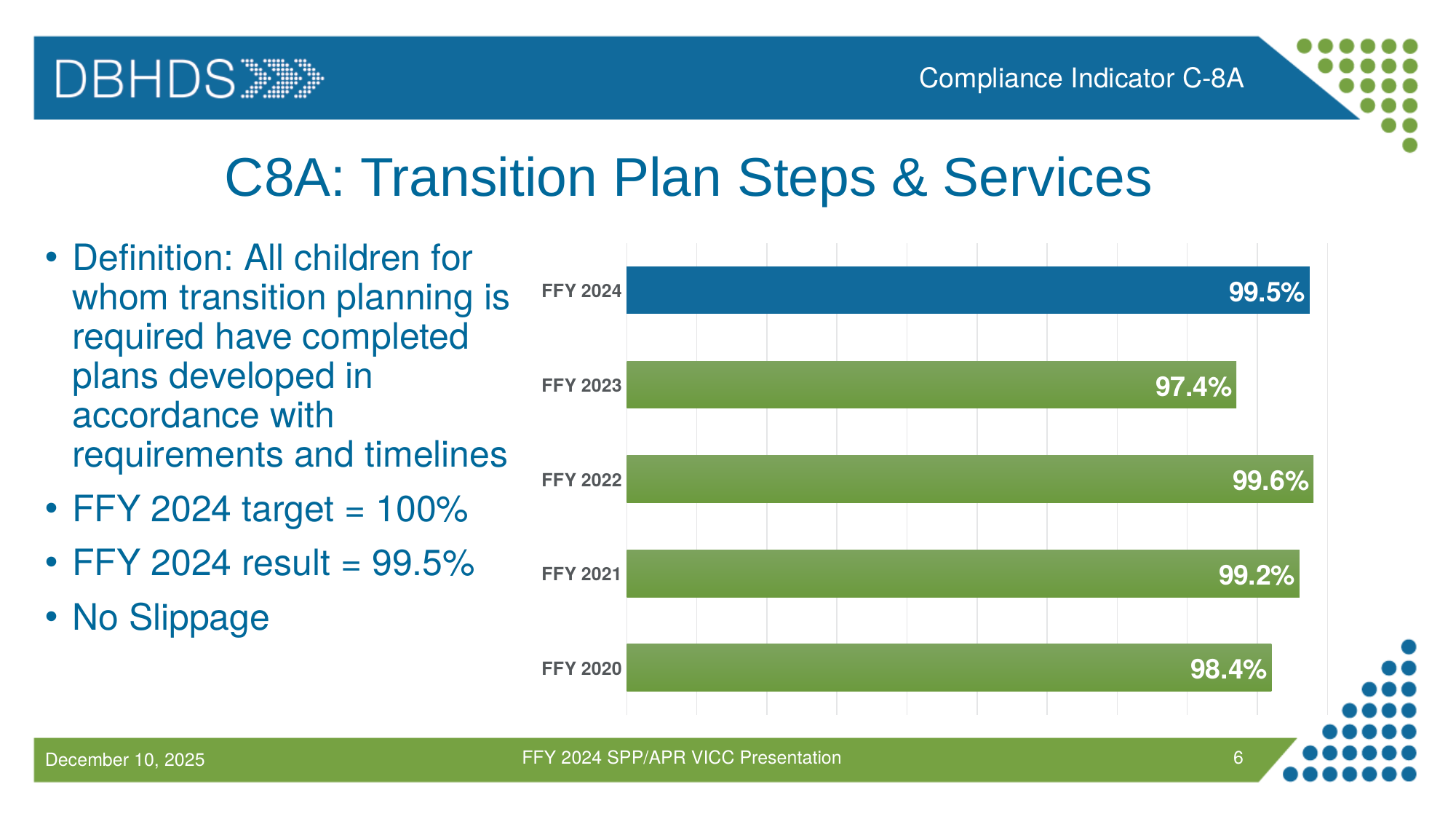

Compliance Indicator C-8A
# C8A: Transition Plan Steps & Services
Definition: All children for whom transition planning is required have completed plans developed in accordance with requirements and timelines
FFY 2024 target = 100%
FFY 2024 result = 99.5%
No Slippage

### Chart

| Category | State Result |
|---|---|
| FFY 2020 | 0.984 |
| FFY 2021 | 0.992 |
| FFY 2022 | 0.996 |
| FFY 2023 | 0.974 |
| FFY 2024 | 0.9949 |
FFY 2024 SPP/APR VICC Presentation
6
December 10, 2025